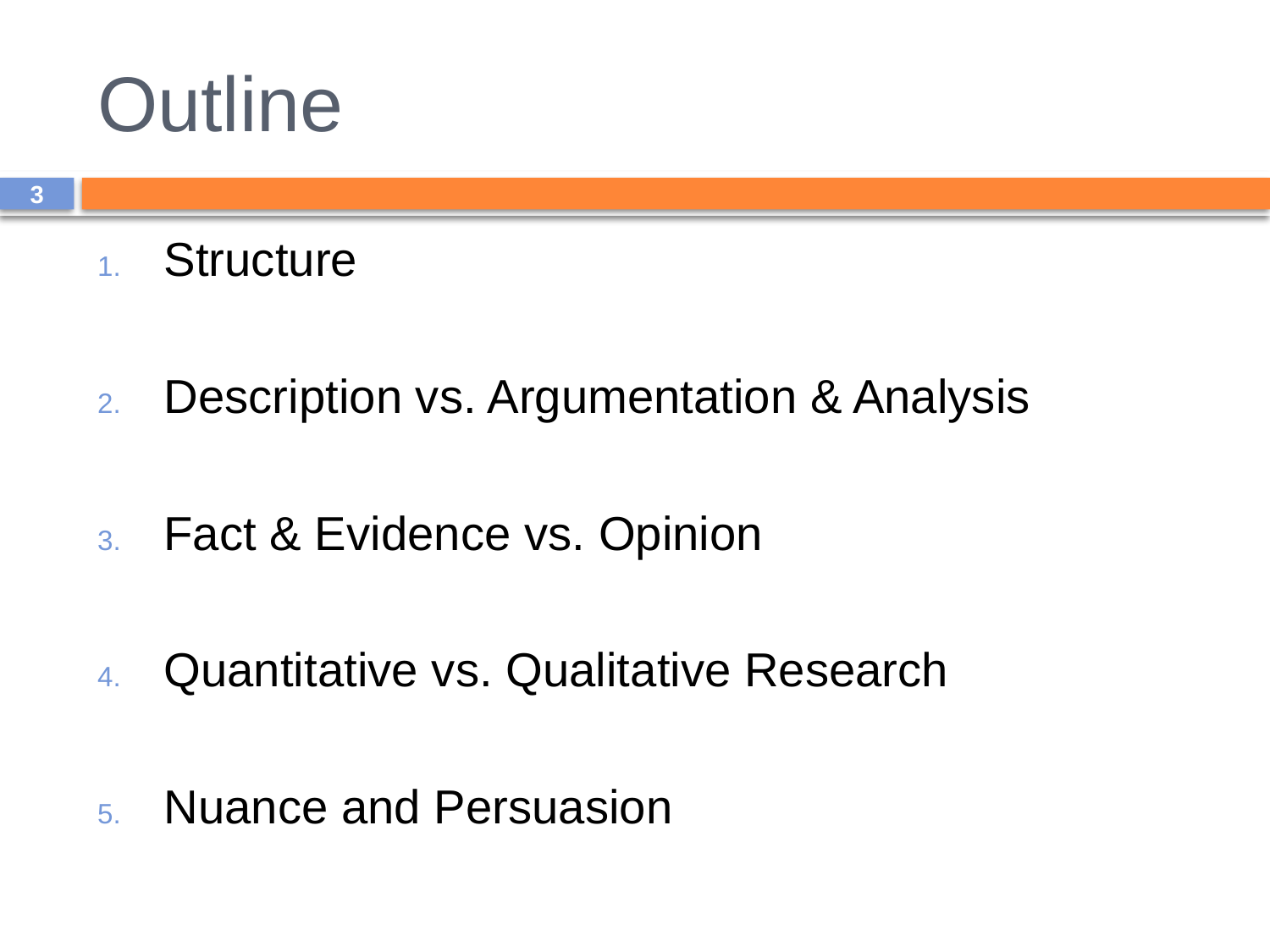

# Outline
3
Structure

Description vs. Argumentation & Analysis

Fact & Evidence vs. Opinion

Quantitative vs. Qualitative Research

Nuance and Persuasion